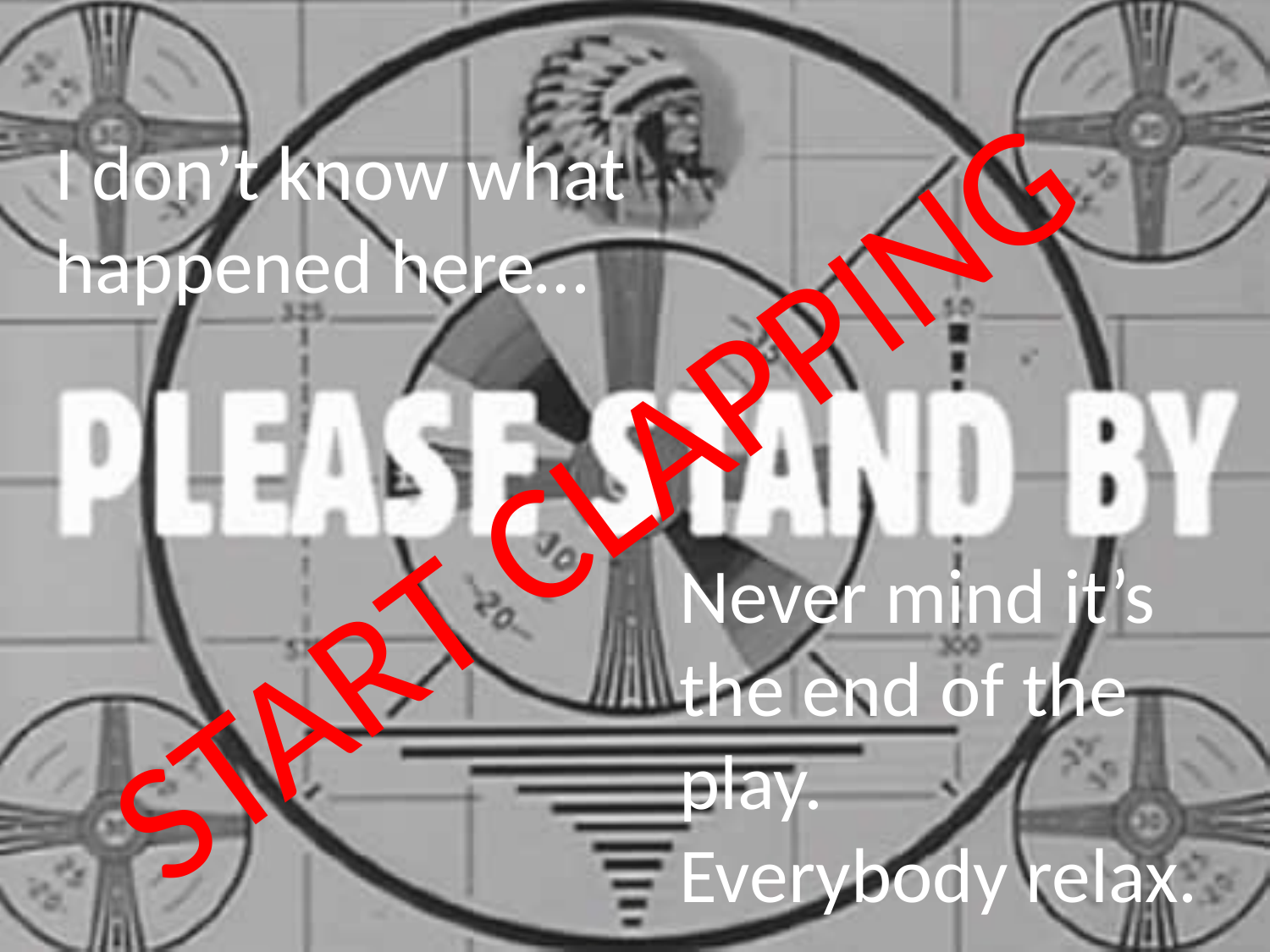

I don’t know what happened here…
START CLAPPING
Never mind it’s the end of the play.
Everybody relax.